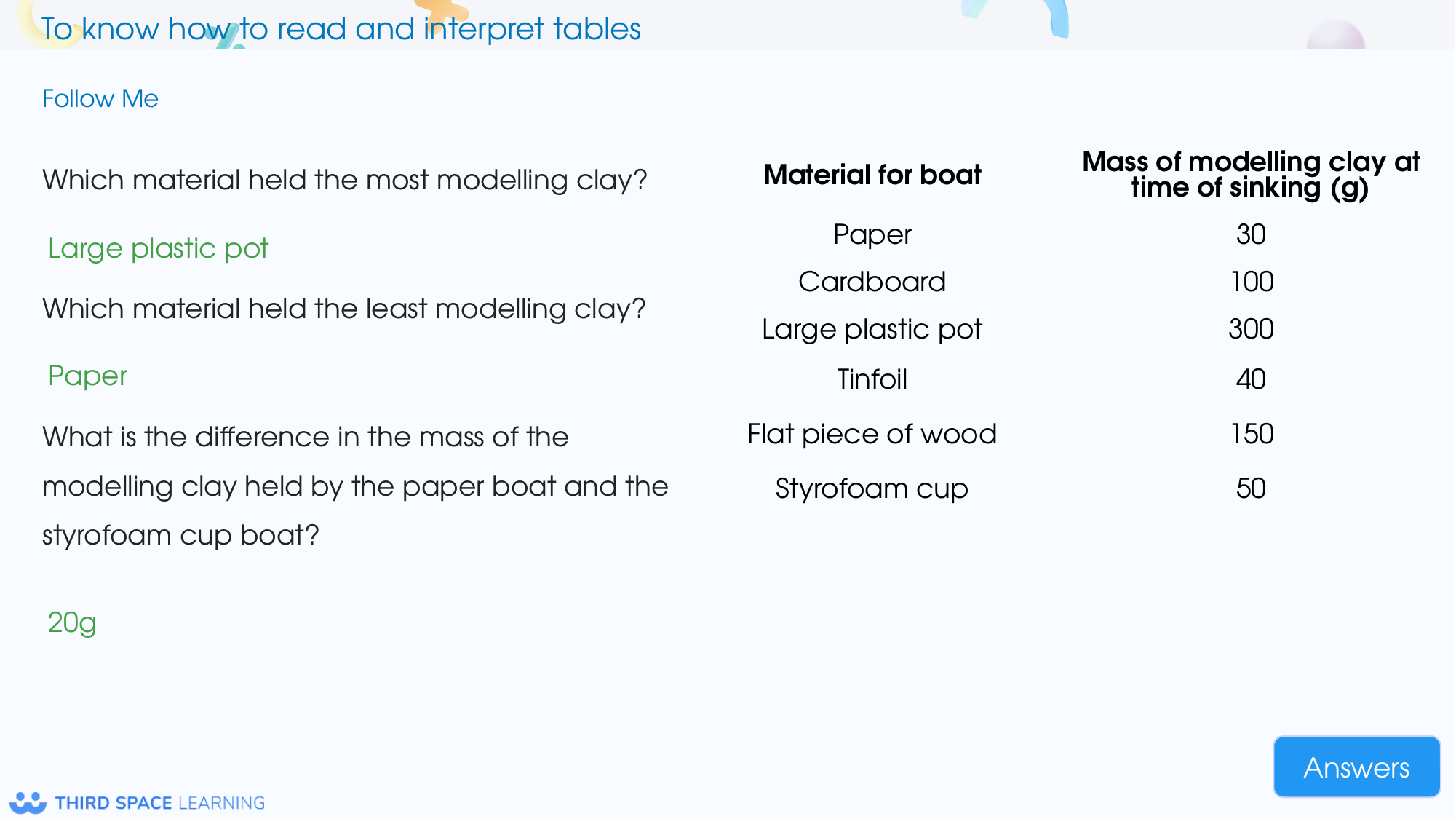

Follow Me
Which material held the most modelling clay?

Which material held the least modelling clay?

What is the difference in the mass of the modelling clay held by the paper boat and the styrofoam cup boat?
| Material for boat | Mass of modelling clay at time of sinking (g) |
| --- | --- |
| Paper | 30 |
| Cardboard | 100 |
| Large plastic pot | 300 |
| Tinfoil | 40 |
| Flat piece of wood | 150 |
| Styrofoam cup | 50 |
Large plastic pot
Paper
20g
Answers